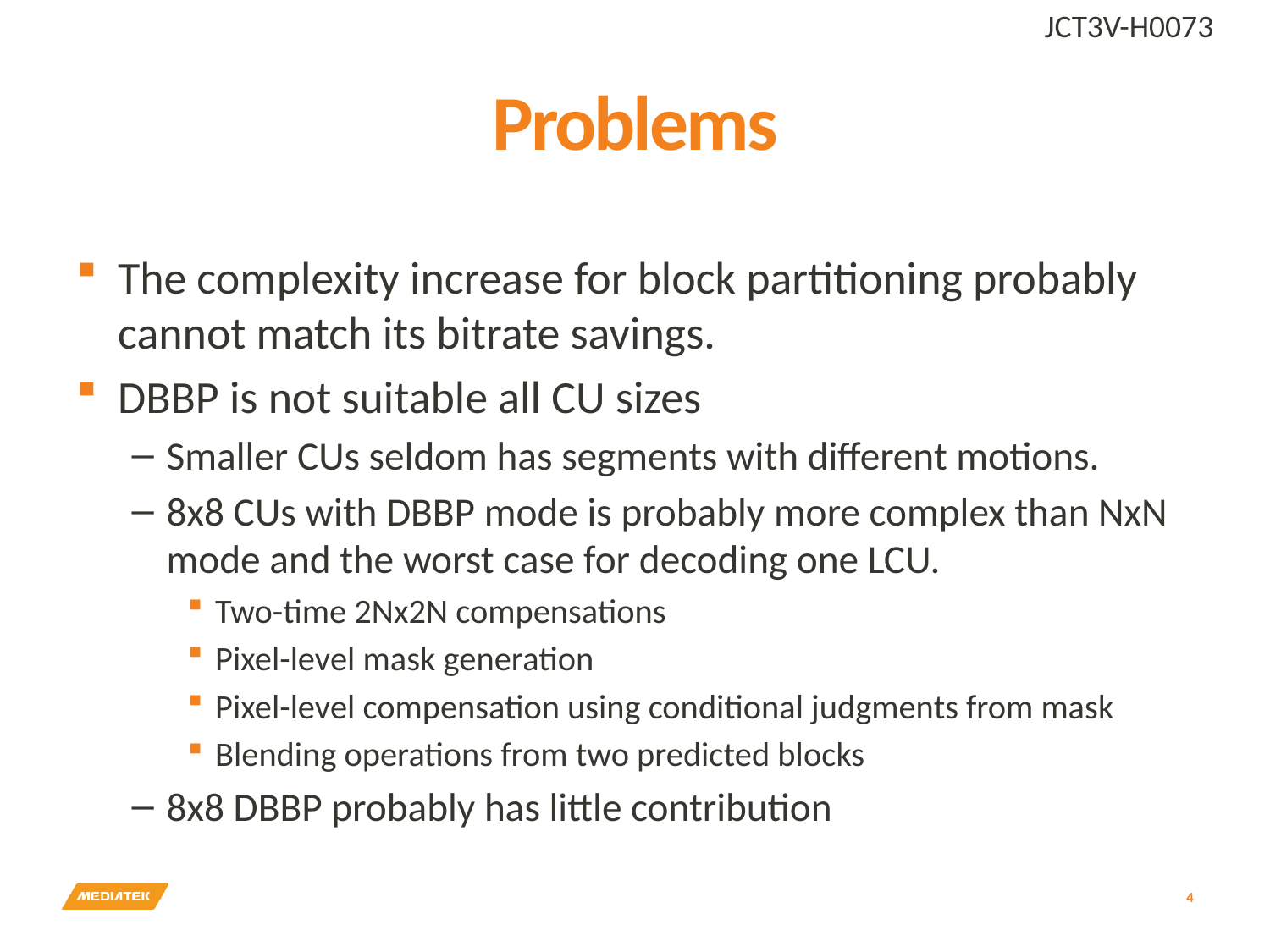

JCT3V-H0073

# Problems
The complexity increase for block partitioning probably cannot match its bitrate savings.
DBBP is not suitable all CU sizes
Smaller CUs seldom has segments with different motions.
8x8 CUs with DBBP mode is probably more complex than NxN mode and the worst case for decoding one LCU.
Two-time 2Nx2N compensations
Pixel-level mask generation
Pixel-level compensation using conditional judgments from mask
Blending operations from two predicted blocks
8x8 DBBP probably has little contribution
4